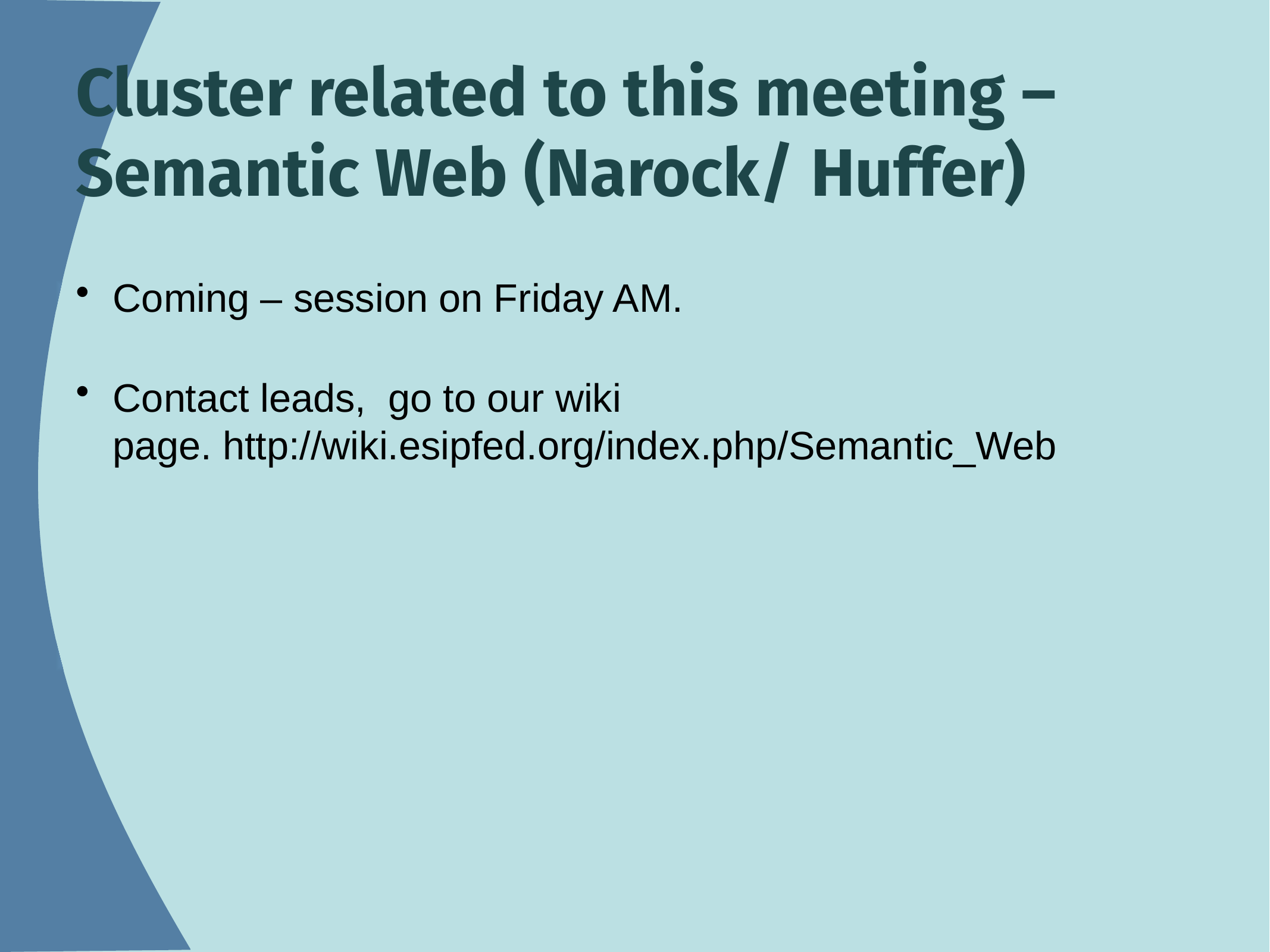

# Cluster related to this meeting – Semantic Web (Narock/ Huffer)
Coming – session on Friday AM.
Contact leads,  go to our wiki page. http://wiki.esipfed.org/index.php/Semantic_Web